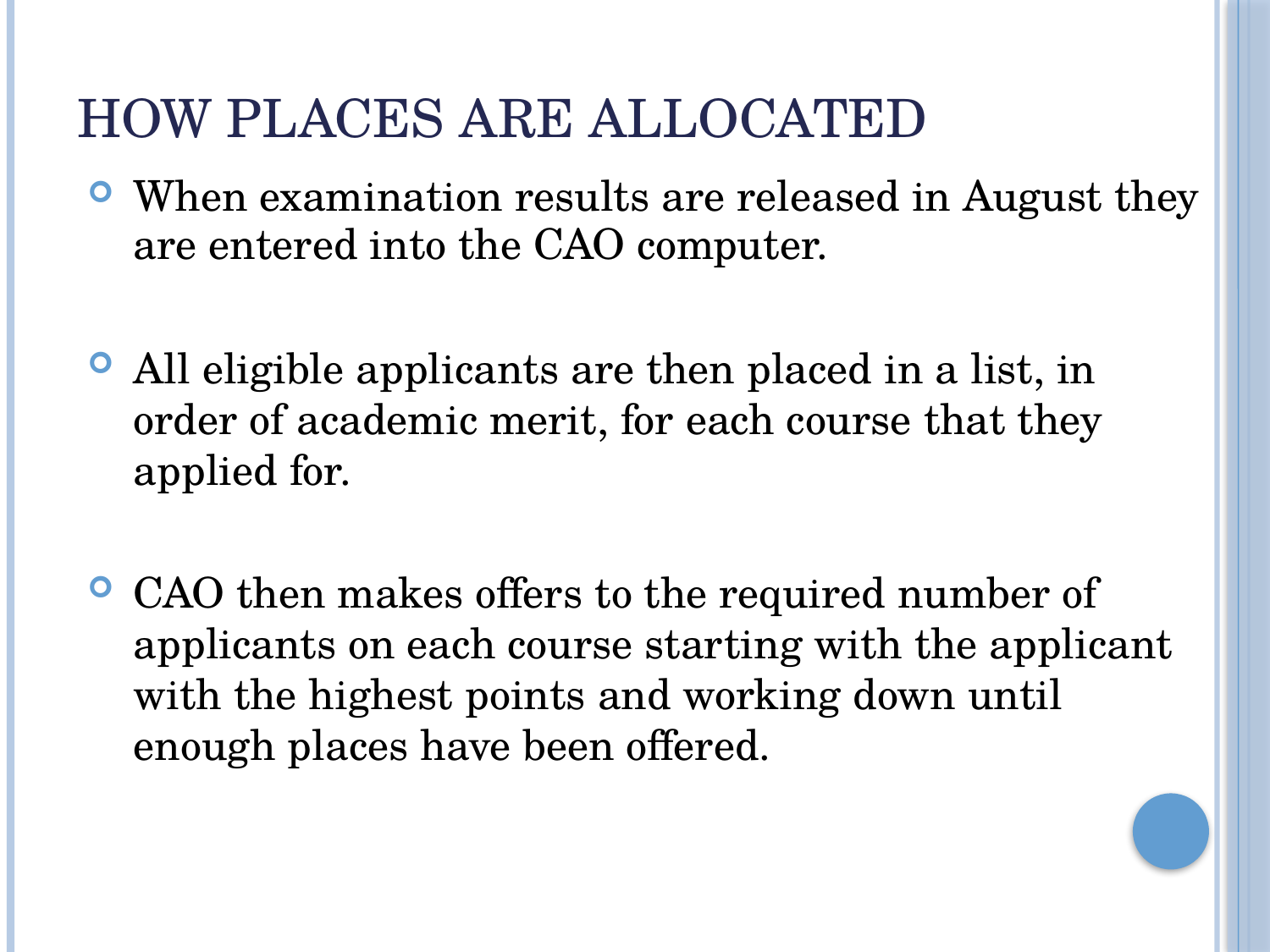

# How Places are Allocated
When examination results are released in August they are entered into the CAO computer.

All eligible applicants are then placed in a list, in order of academic merit, for each course that they applied for.

CAO then makes offers to the required number of applicants on each course starting with the applicant with the highest points and working down until enough places have been offered.